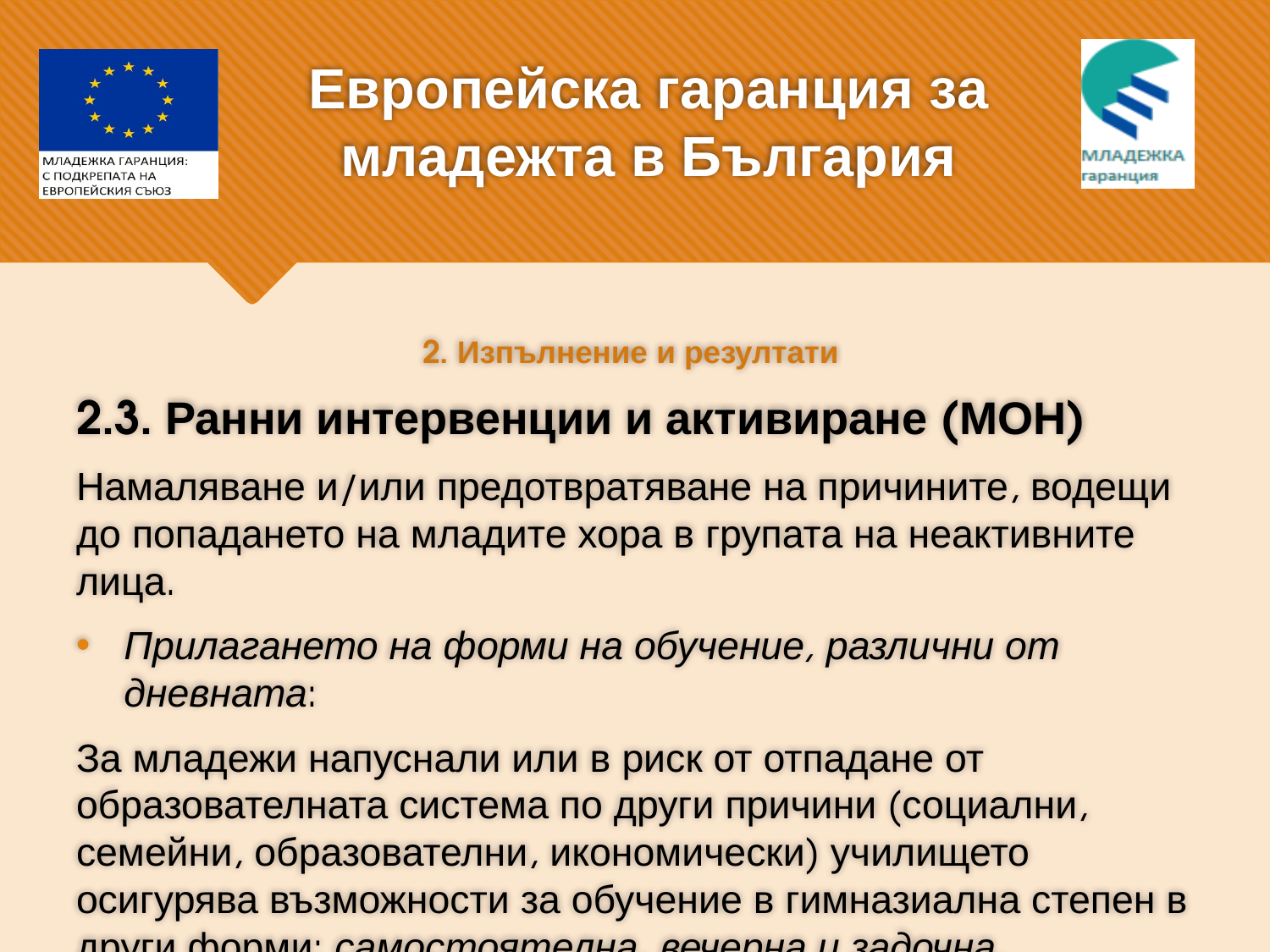

# Европейска гаранция за младежта в България
2. Изпълнение и резултати
2.3. Ранни интервенции и активиране (МОН)
Намаляване и/или предотвратяване на причините, водещи до попадането на младите хора в групата на неактивните лица.
Прилагането на форми на обучение, различни от дневната:
За младежи напуснали или в риск от отпадане от  образователната система по други причини (социални, семейни, образователни, икономически) училището осигурява възможности за обучение в гимназиална степен в други форми: самостоятелна, вечерна и задочна.